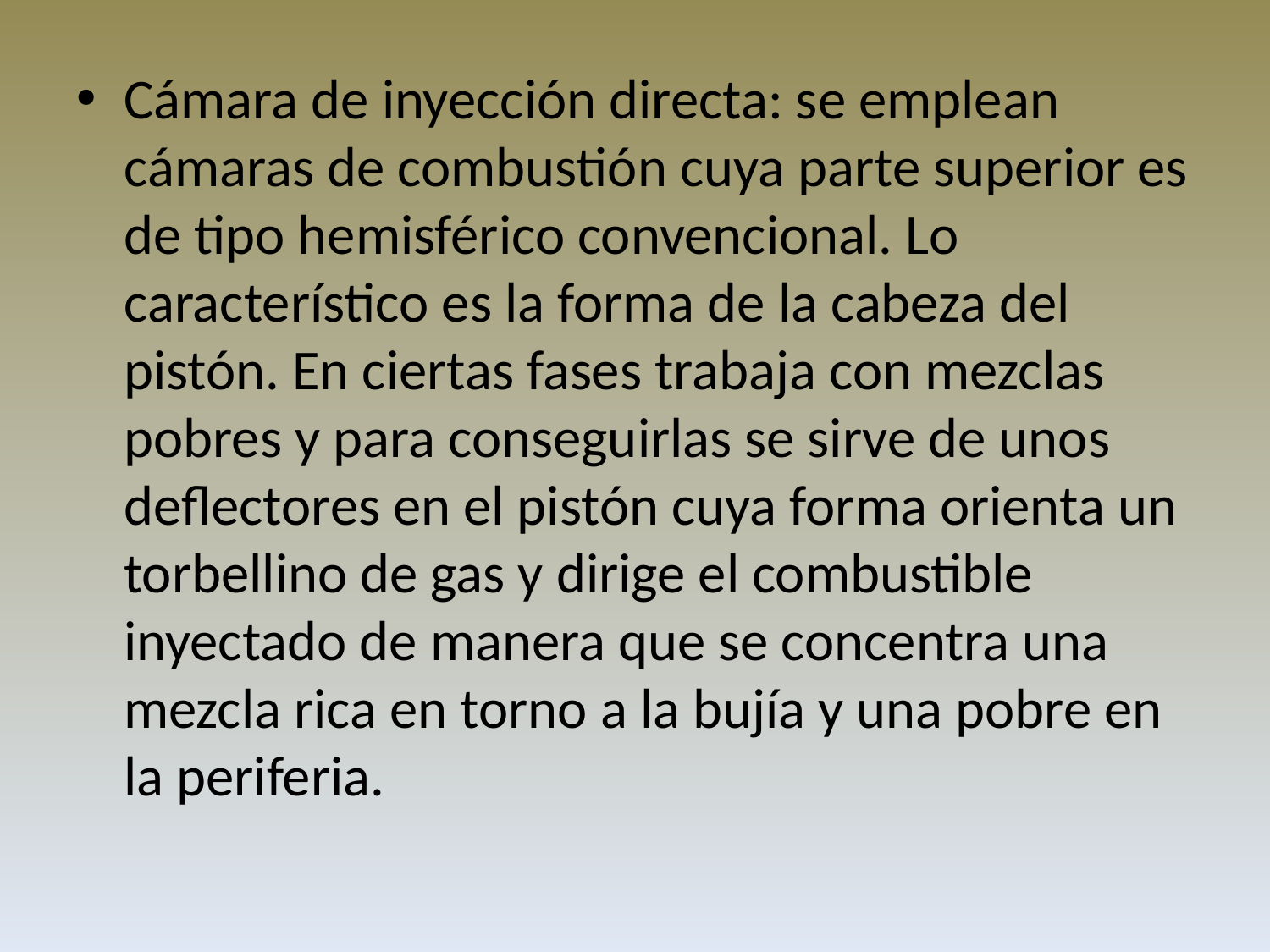

Cámara de inyección directa: se emplean cámaras de combustión cuya parte superior es de tipo hemisférico convencional. Lo característico es la forma de la cabeza del pistón. En ciertas fases trabaja con mezclas pobres y para conseguirlas se sirve de unos deflectores en el pistón cuya forma orienta un torbellino de gas y dirige el combustible inyectado de manera que se concentra una mezcla rica en torno a la bujía y una pobre en la periferia.